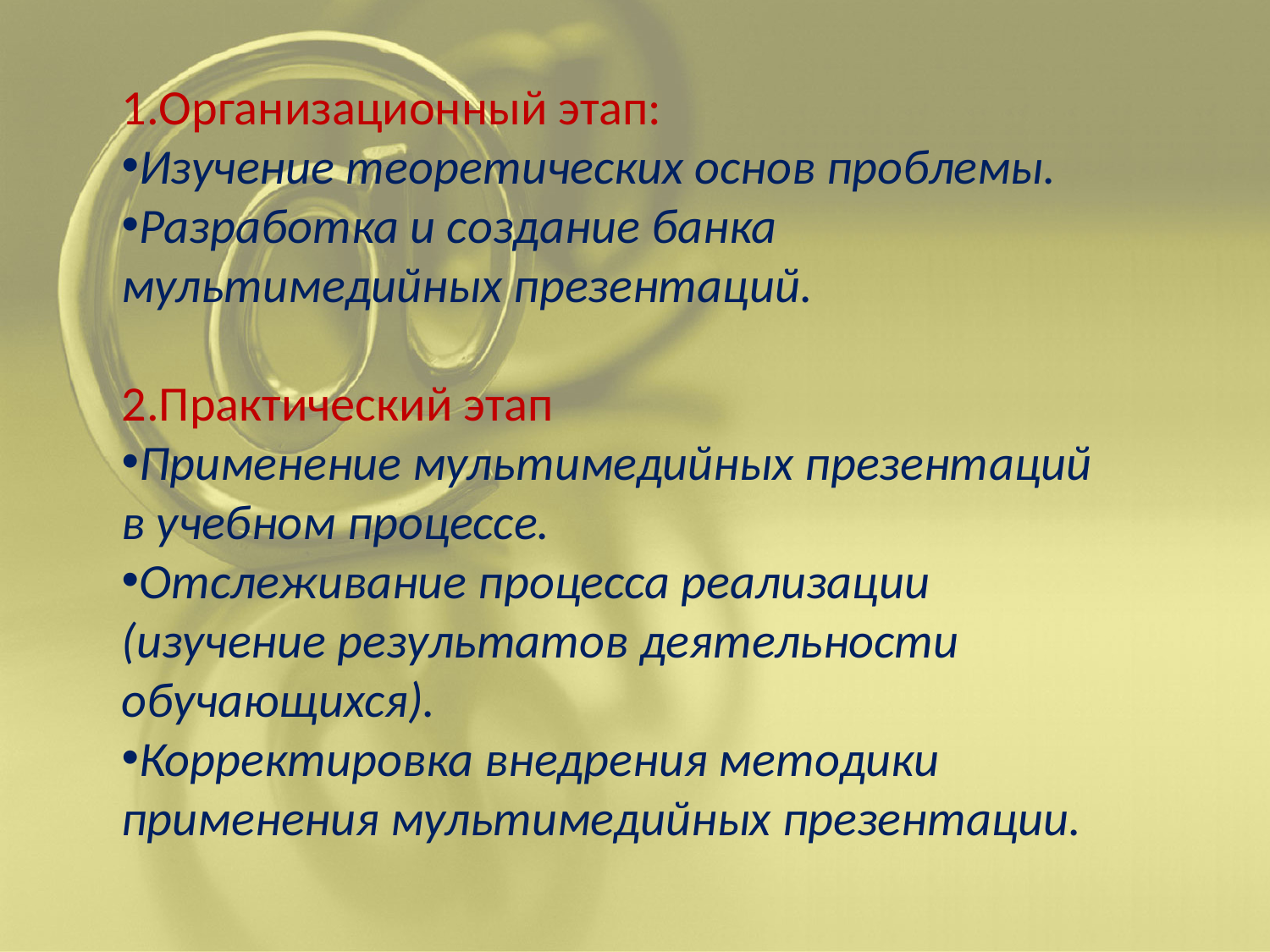

1.Организационный этап:
Изучение теоретических основ проблемы.
Разработка и создание банка мультимедийных презентаций.

2.Практический этап
Применение мультимедийных презентаций в учебном процессе.
Отслеживание процесса реализации (изучение результатов деятельности обучающихся).
Корректировка внедрения методики применения мультимедийных презентации.